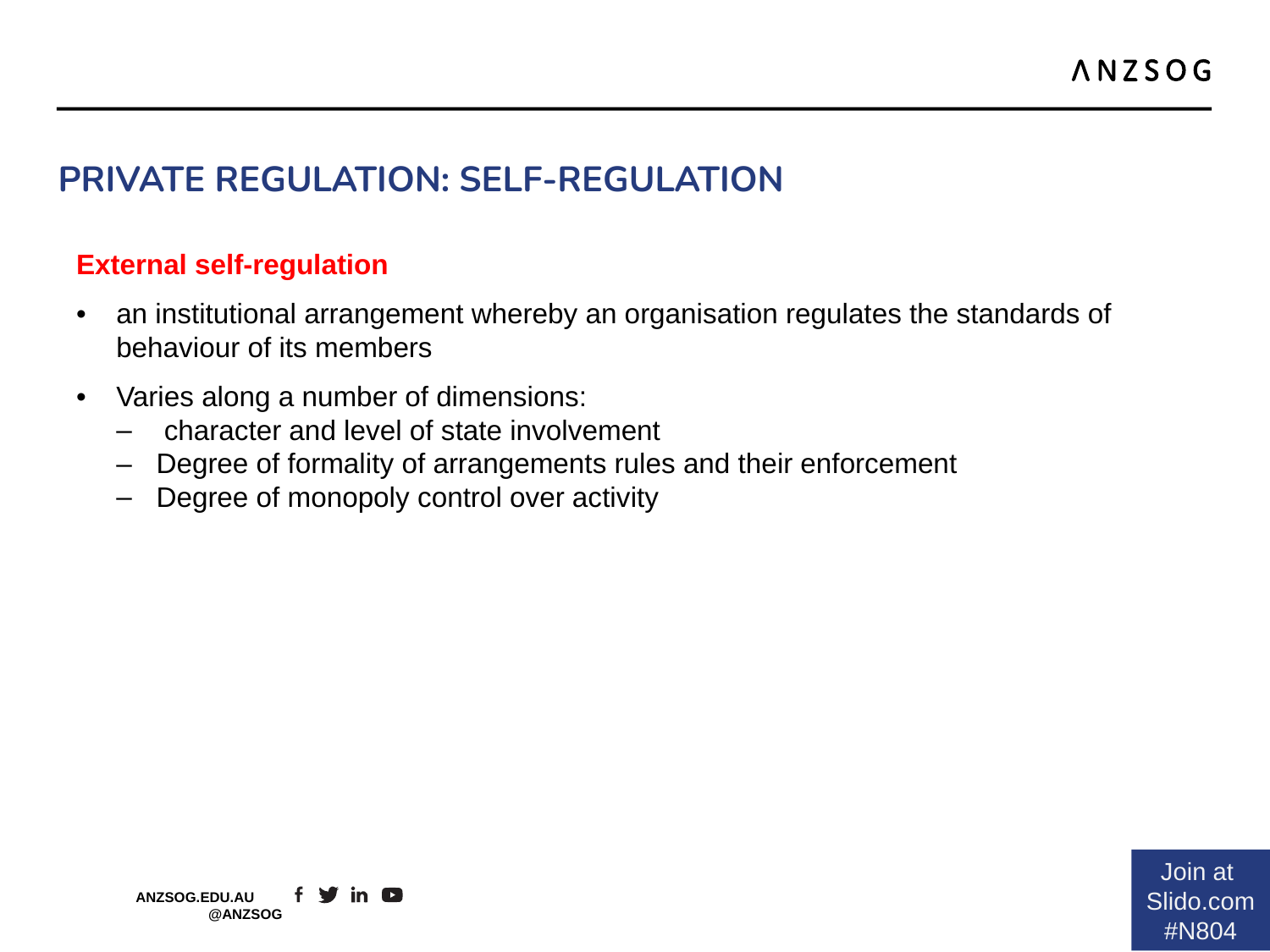

# Private regulation: self-regulation
External self-regulation
an institutional arrangement whereby an organisation regulates the standards of behaviour of its members
Varies along a number of dimensions:
 character and level of state involvement
Degree of formality of arrangements rules and their enforcement
Degree of monopoly control over activity
Join at
Slido.com
#N804